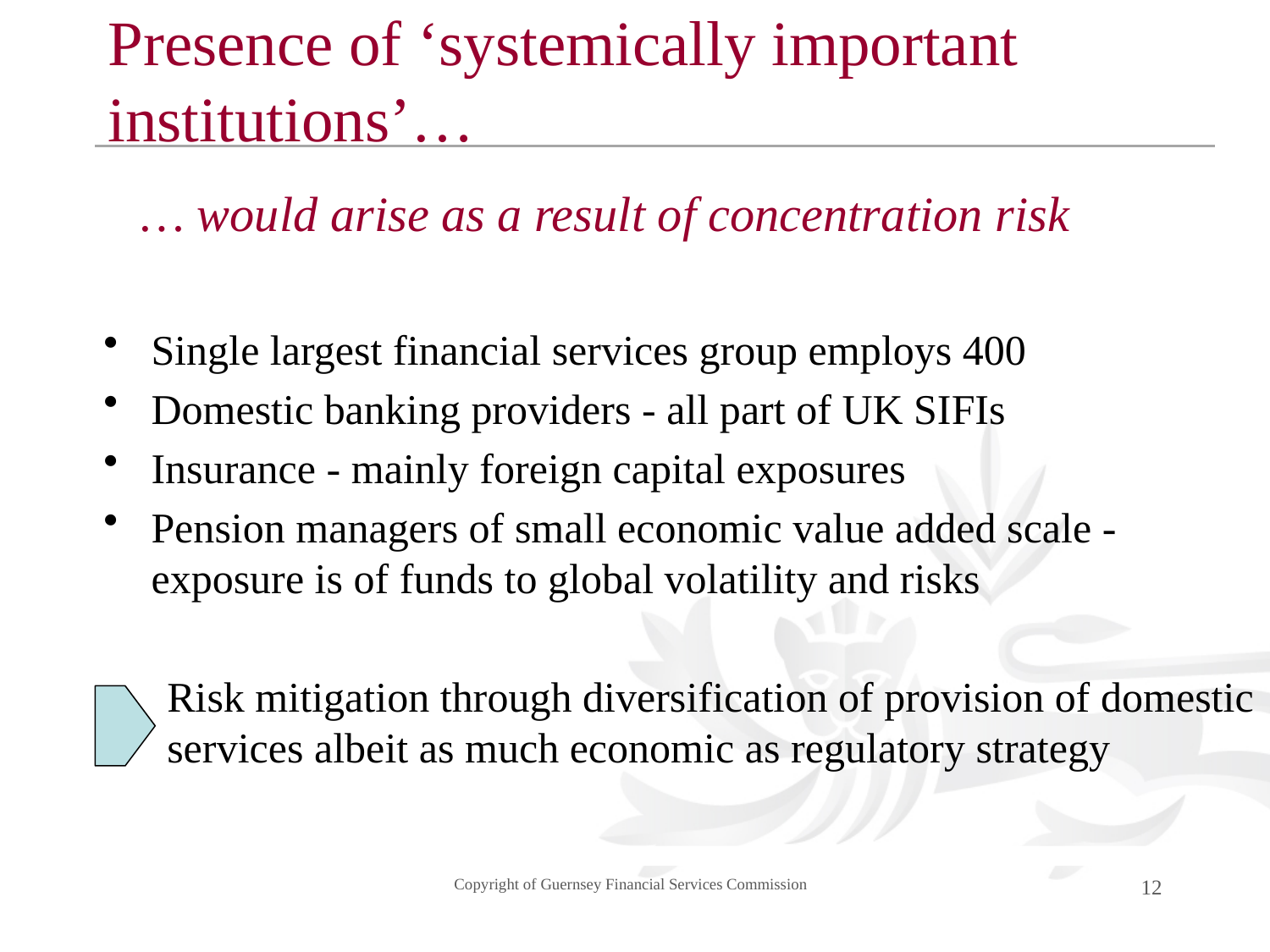

# Presence of ‘systemically important institutions’…
… would arise as a result of concentration risk
Single largest financial services group employs 400
Domestic banking providers - all part of UK SIFIs
Insurance - mainly foreign capital exposures
Pension managers of small economic value added scale - exposure is of funds to global volatility and risks

Risk mitigation through diversification of provision of domestic services albeit as much economic as regulatory strategy

Copyright of Guernsey Financial Services Commission
12